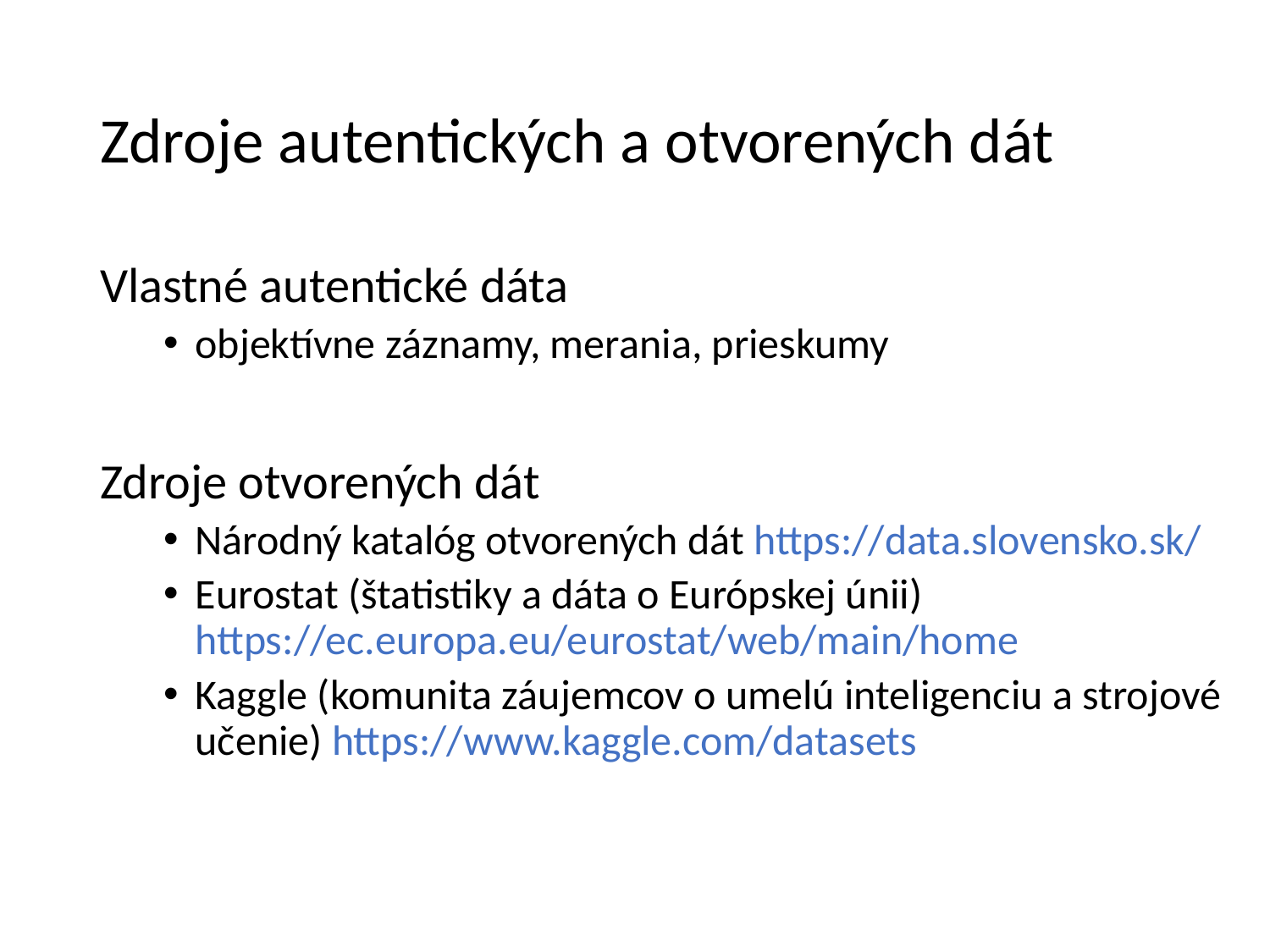

# Zdroje autentických a otvorených dát
Vlastné autentické dáta
objektívne záznamy, merania, prieskumy

Zdroje otvorených dát
Národný katalóg otvorených dát https://data.slovensko.sk/
Eurostat (štatistiky a dáta o Európskej únii) https://ec.europa.eu/eurostat/web/main/home
Kaggle (komunita záujemcov o umelú inteligenciu a strojové učenie) https://www.kaggle.com/datasets